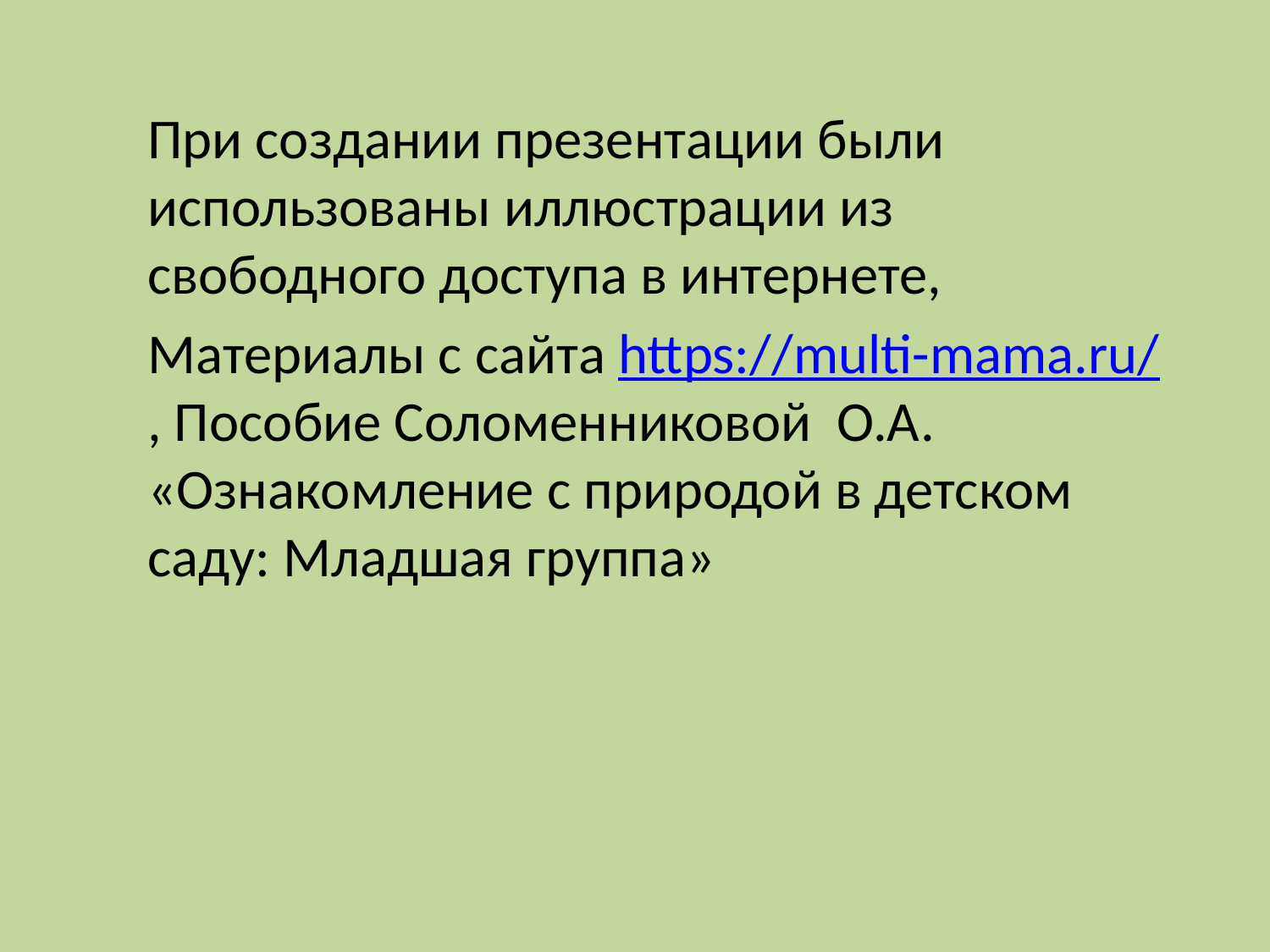

#
При создании презентации были использованы иллюстрации из свободного доступа в интернете,
Материалы с сайта https://multi-mama.ru/ , Пособие Соломенниковой  О.А. «Ознакомление с природой в детском саду: Младшая группа»